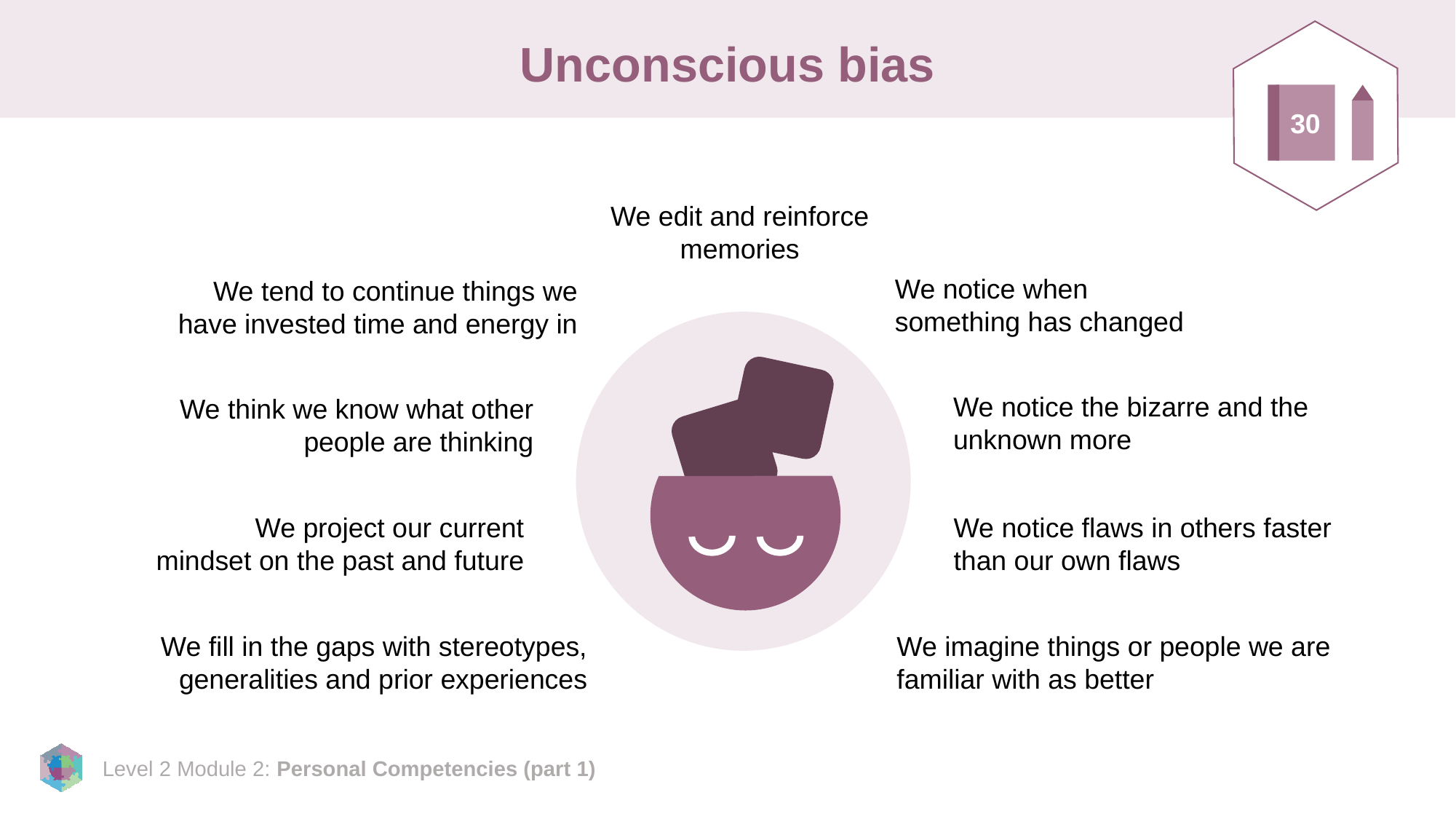

# Unconscious bias

30

We edit and reinforce memories
We notice when something has changed
We tend to continue things we have invested time and energy in

We notice the bizarre and the unknown more
We think we know what other people are thinking
We project our current mindset on the past and future
We notice flaws in others faster than our own flaws
We fill in the gaps with stereotypes, generalities and prior experiences
We imagine things or people we are familiar with as better